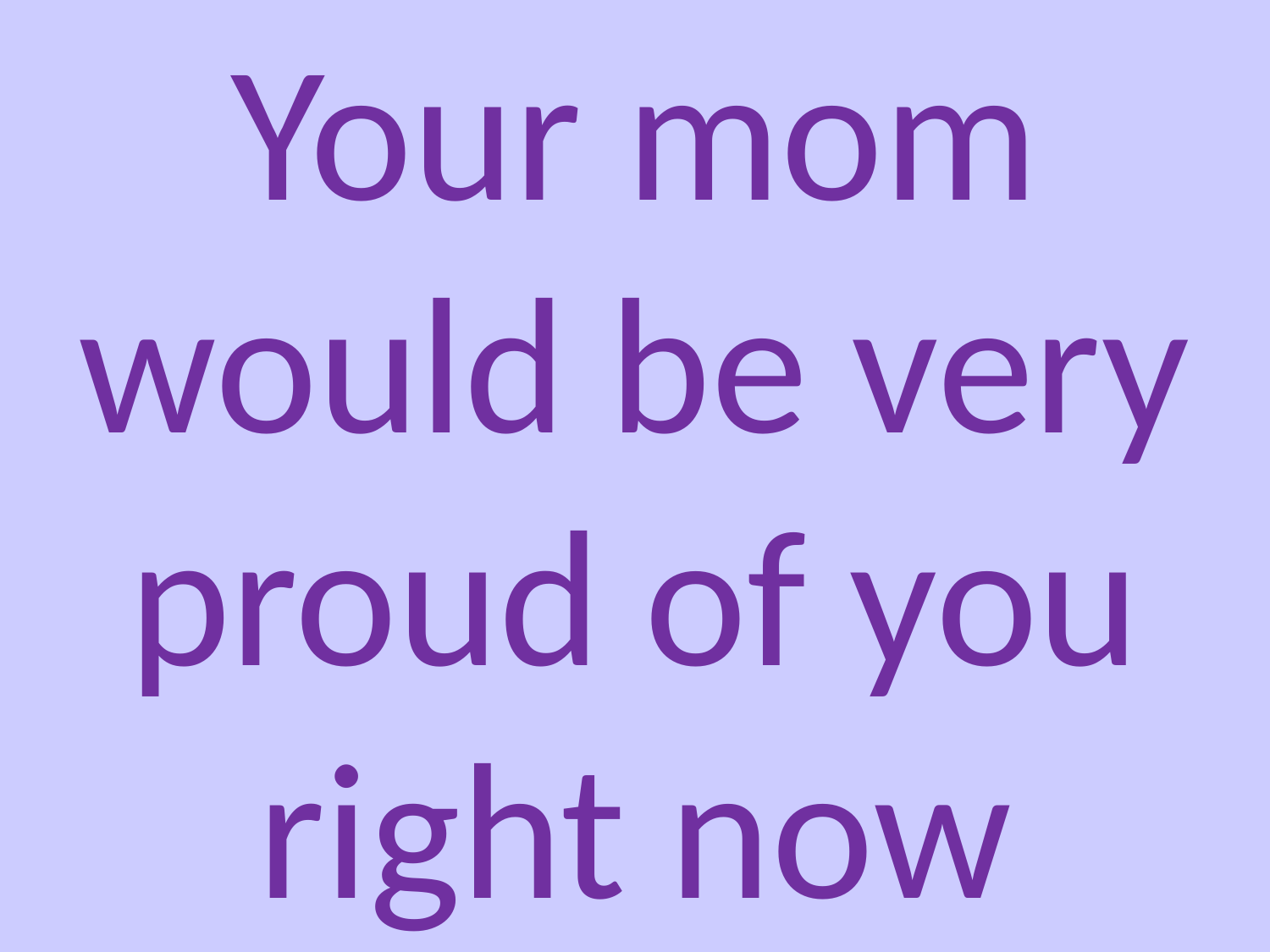

Your mom would be very proud of you right now